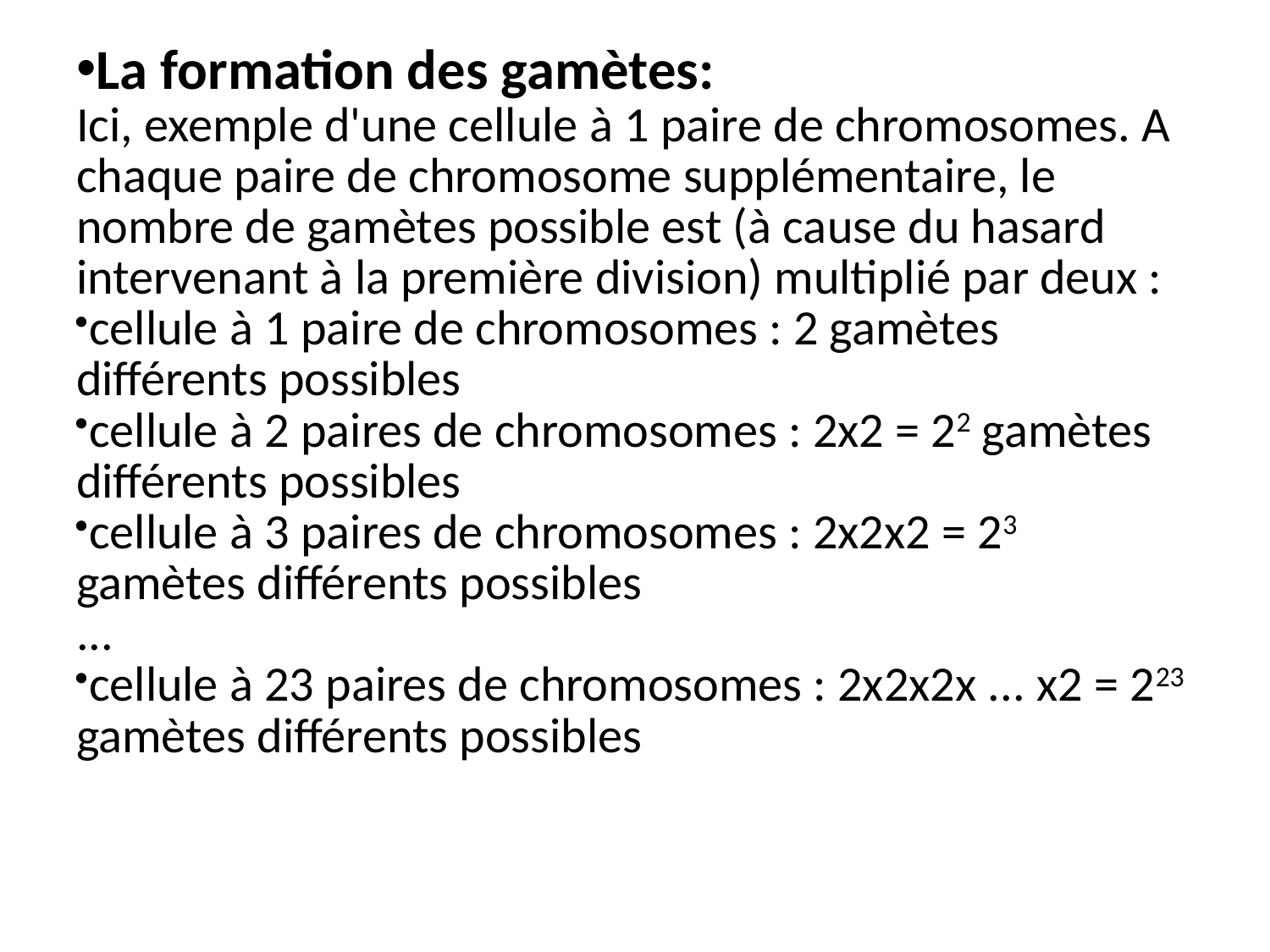

La formation des gamètes:
Ici, exemple d'une cellule à 1 paire de chromosomes. A chaque paire de chromosome supplémentaire, le nombre de gamètes possible est (à cause du hasard intervenant à la première division) multiplié par deux :
cellule à 1 paire de chromosomes : 2 gamètes différents possibles
cellule à 2 paires de chromosomes : 2x2 = 22 gamètes différents possibles
cellule à 3 paires de chromosomes : 2x2x2 = 23 gamètes différents possibles
...
cellule à 23 paires de chromosomes : 2x2x2x ... x2 = 223 gamètes différents possibles